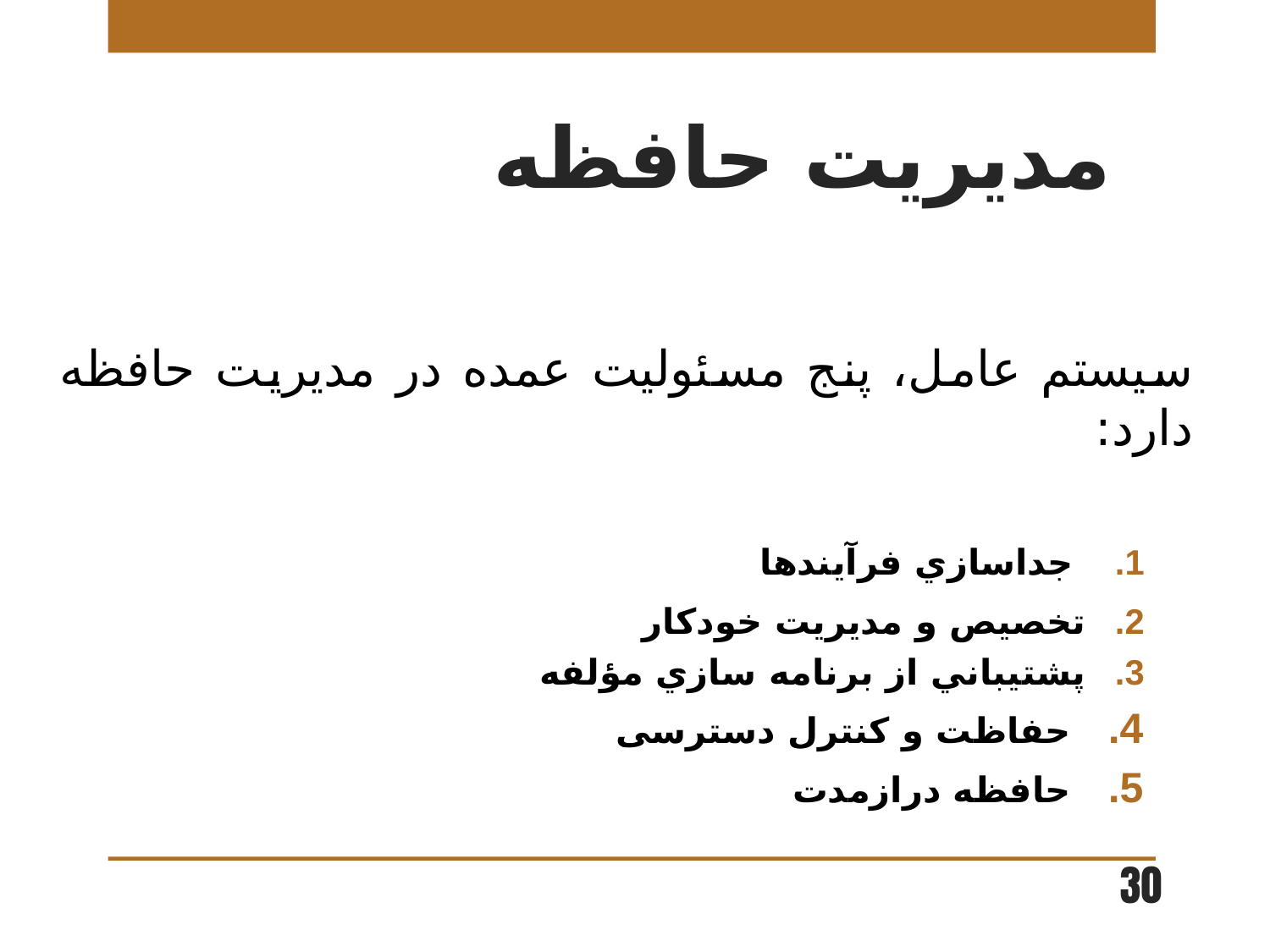

# مديريت حافظه

سيستم عامل، پنج مسئوليت عمده در مديريت حافظه دارد:

 جداسازي فرآيندها
تخصيص و مديريت خودكار
پشتيباني از برنامه سازي مؤلفه
 حفاظت و كنترل دسترسی
 حافظه درازمدت
30